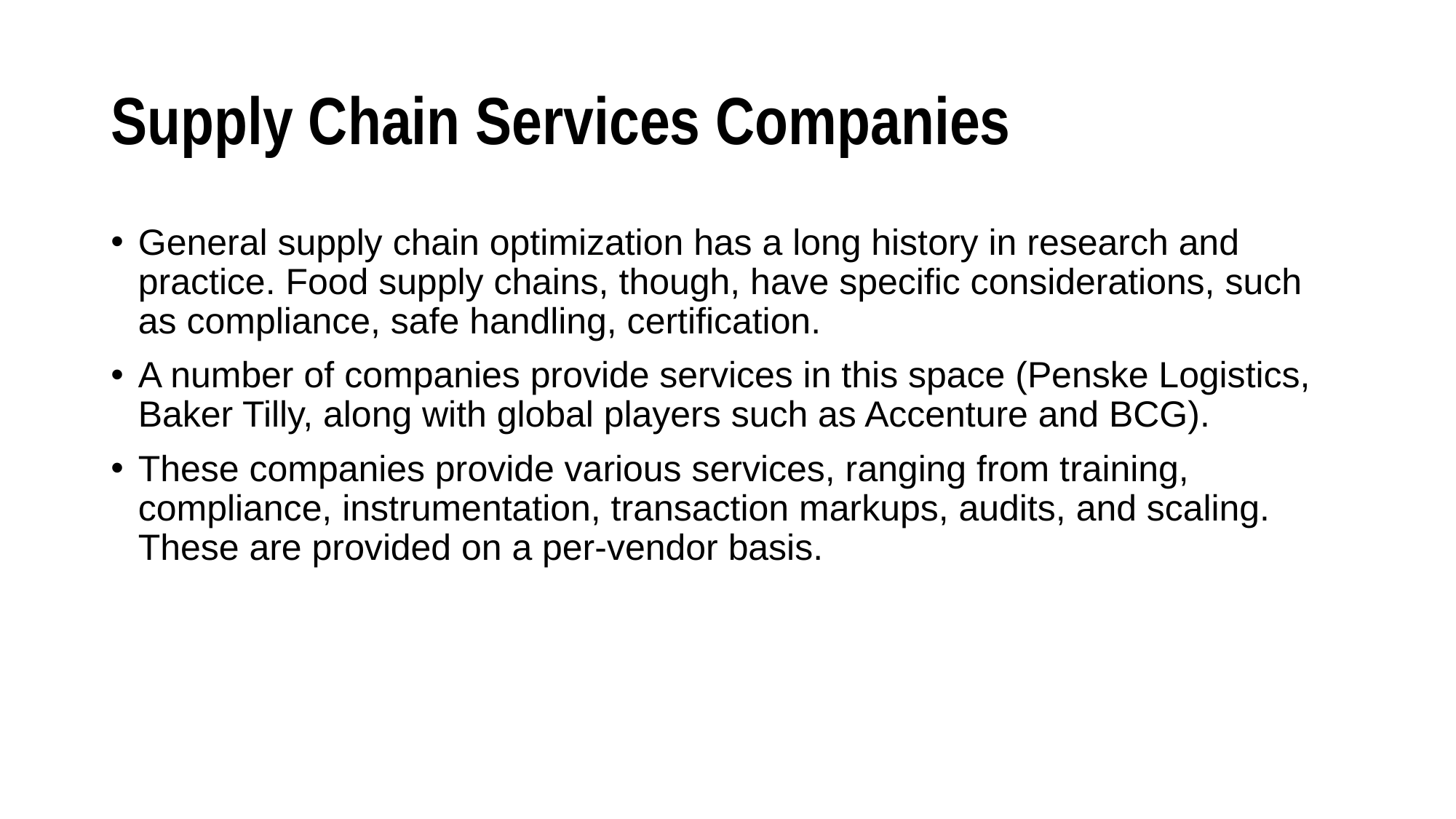

# Supply Chain Services Companies
General supply chain optimization has a long history in research and practice. Food supply chains, though, have specific considerations, such as compliance, safe handling, certification.
A number of companies provide services in this space (Penske Logistics, Baker Tilly, along with global players such as Accenture and BCG).
These companies provide various services, ranging from training, compliance, instrumentation, transaction markups, audits, and scaling. These are provided on a per-vendor basis.